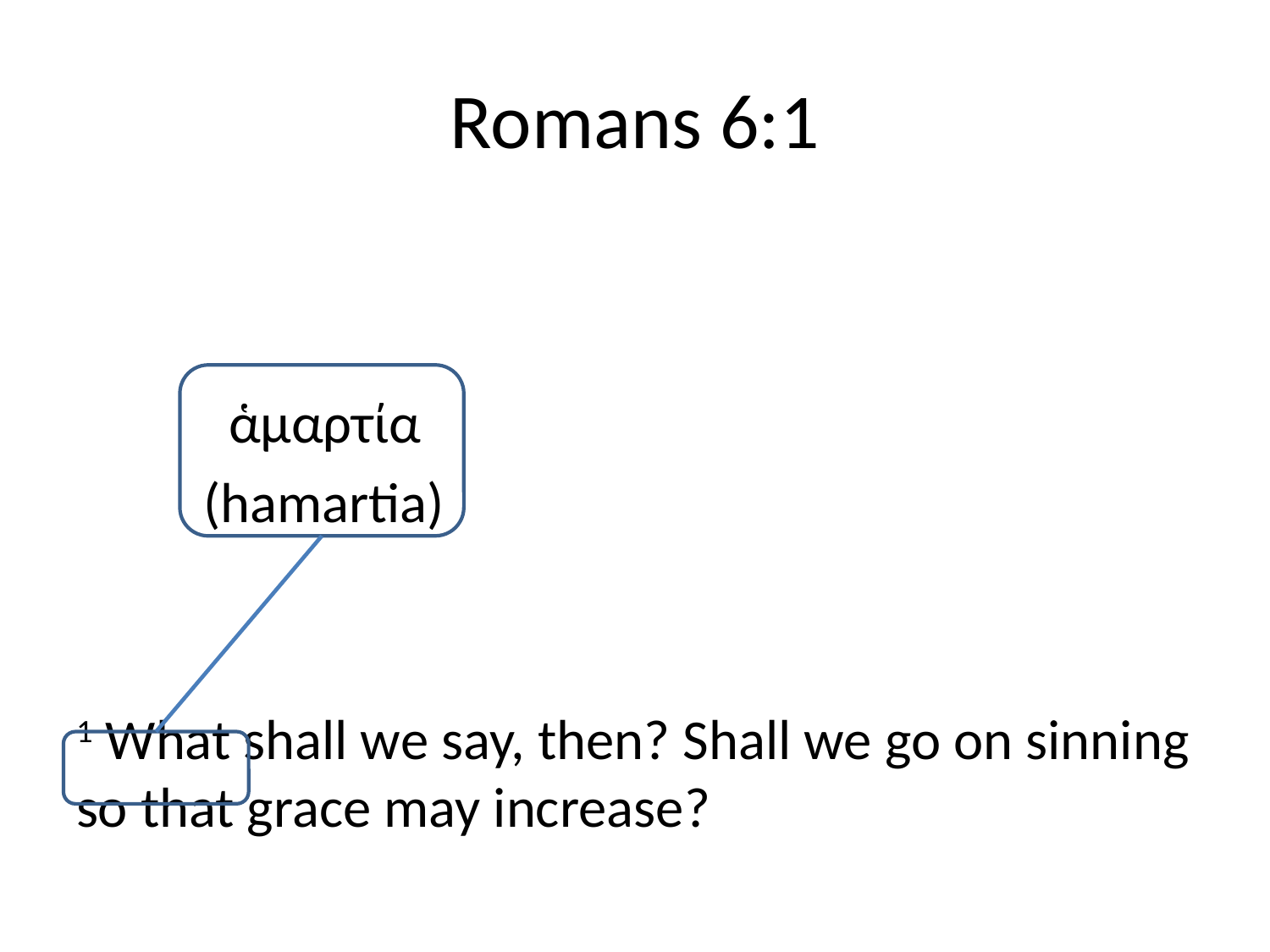

# Romans 6:1

	  ἁμαρτία
	(hamartia)

1 What shall we say, then? Shall we go on sinning so that grace may increase?